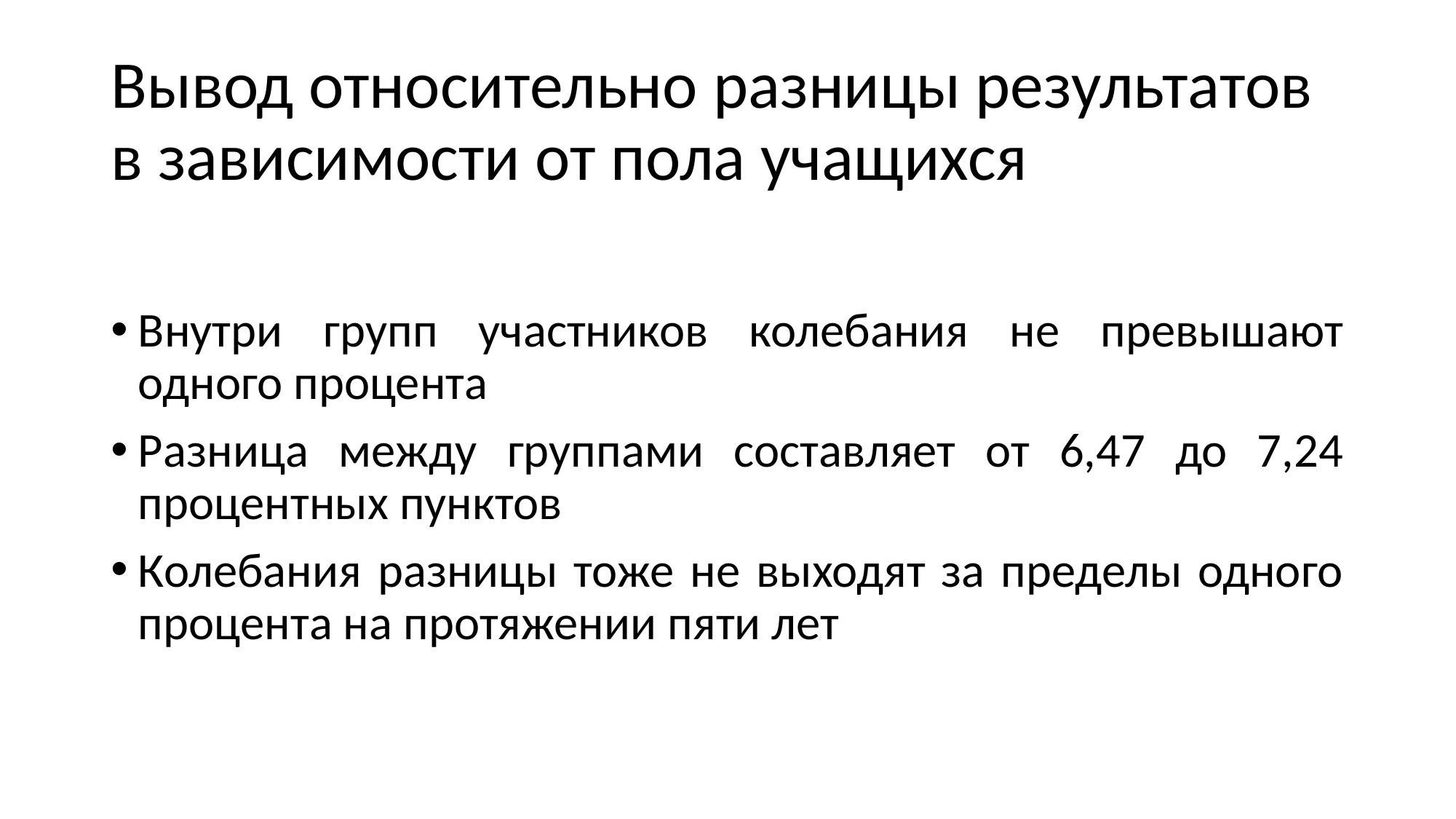

# Вывод относительно разницы результатов в зависимости от пола учащихся
Внутри групп участников колебания не превышают одного процента
Разница между группами составляет от 6,47 до 7,24 процентных пунктов
Колебания разницы тоже не выходят за пределы одного процента на протяжении пяти лет